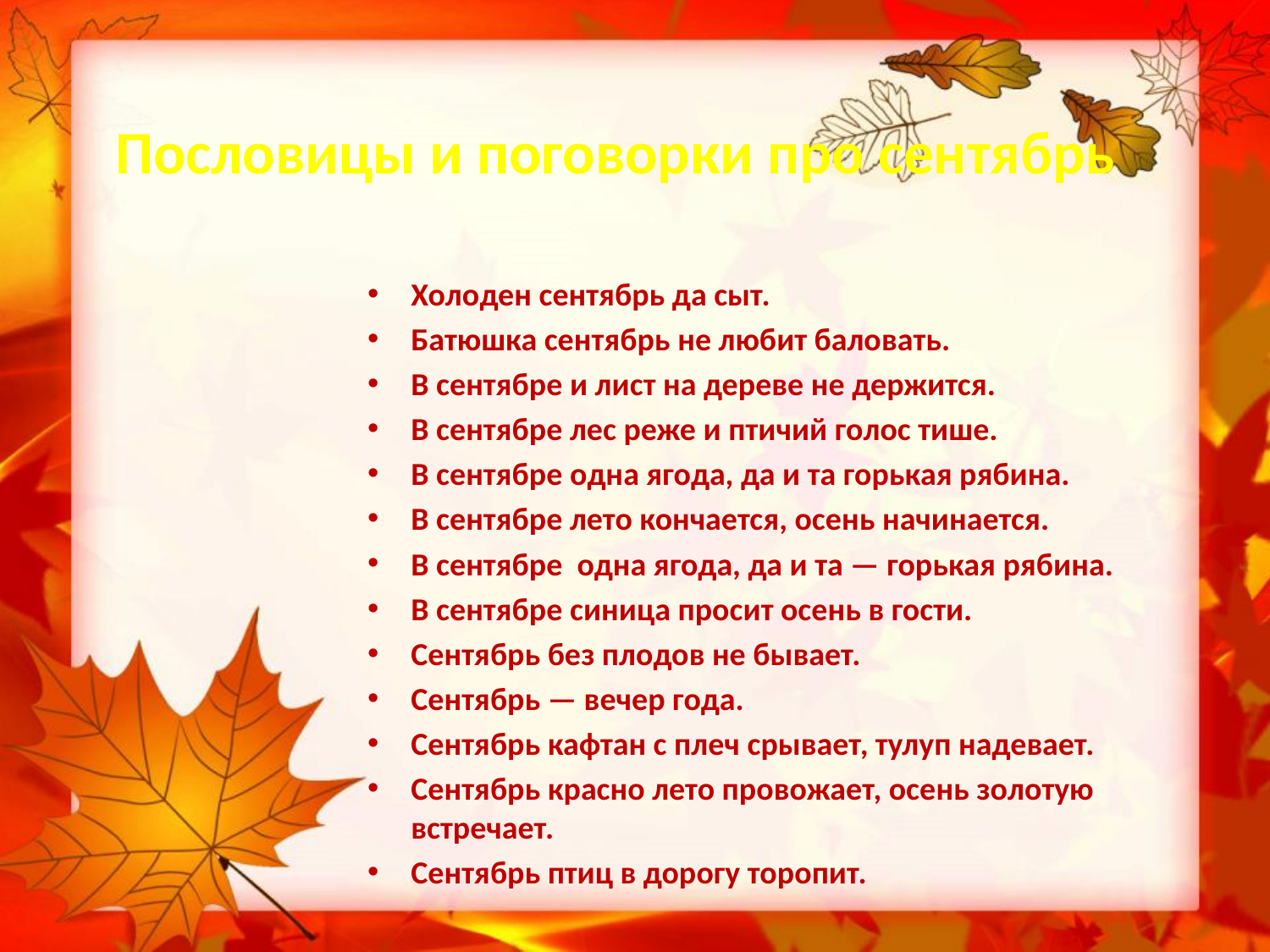

# Пословицы и поговорки про сентябрь

Холоден сентябрь да сыт.
Батюшка сентябрь не любит баловать.
В сентябре и лист на дереве не держится.
В сентябре лес реже и птичий голос тише.
В сентябре одна ягода, да и та горькая рябина.
В сентябре лето кончается, осень начинается.
В сентябре  одна ягода, да и та — горькая рябина.
В сентябре синица просит осень в гости.
Сентябрь без плодов не бывает.
Сентябрь — вечер года.
Сентябрь кафтан с плеч срывает, тулуп надевает.
Сентябрь красно лето провожает, осень золотую встречает.
Сентябрь птиц в дорогу торопит.